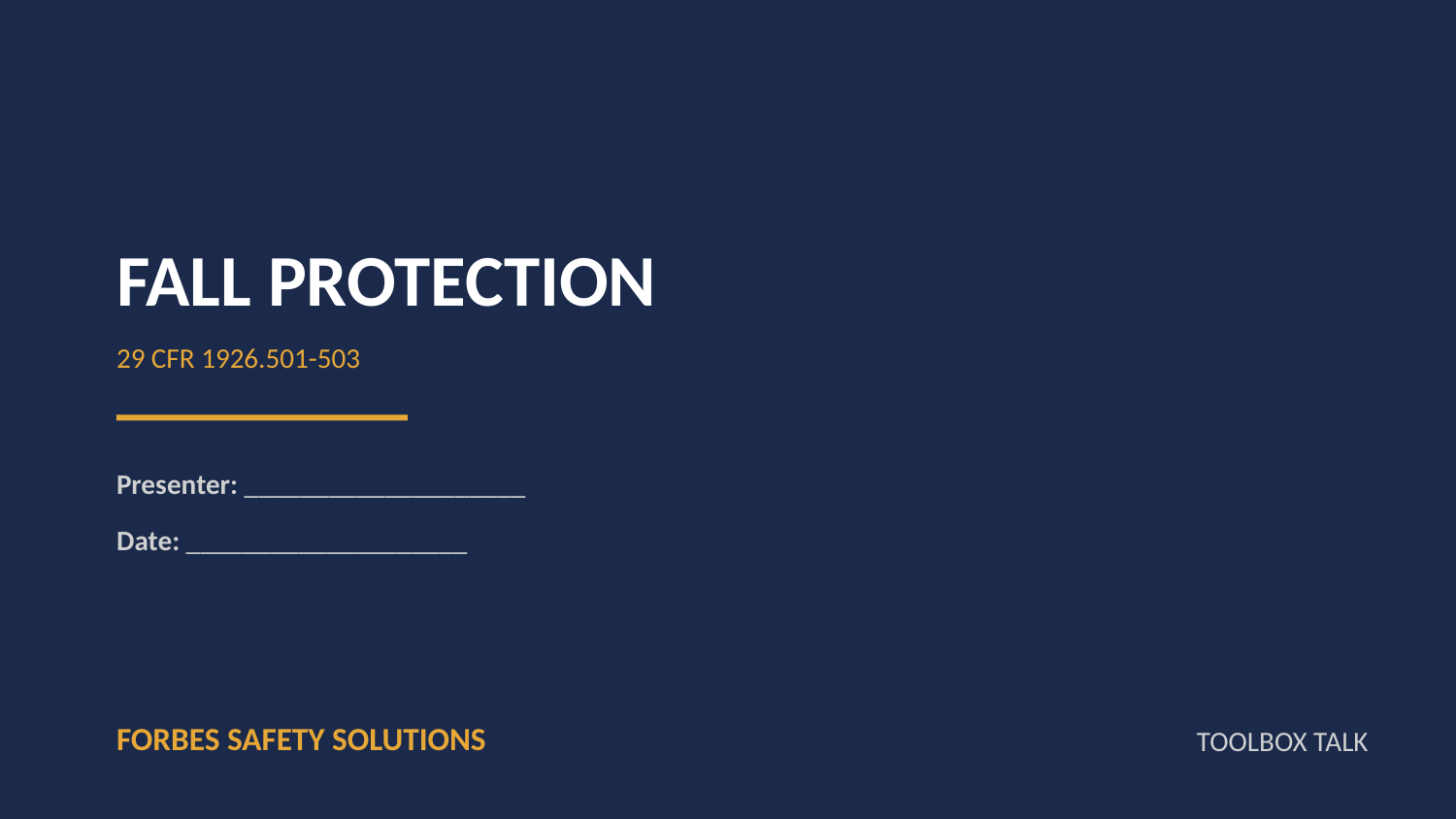

FALL PROTECTION
29 CFR 1926.501-503

Presenter: ____________________
Date: ____________________
FORBES SAFETY SOLUTIONS
TOOLBOX TALK